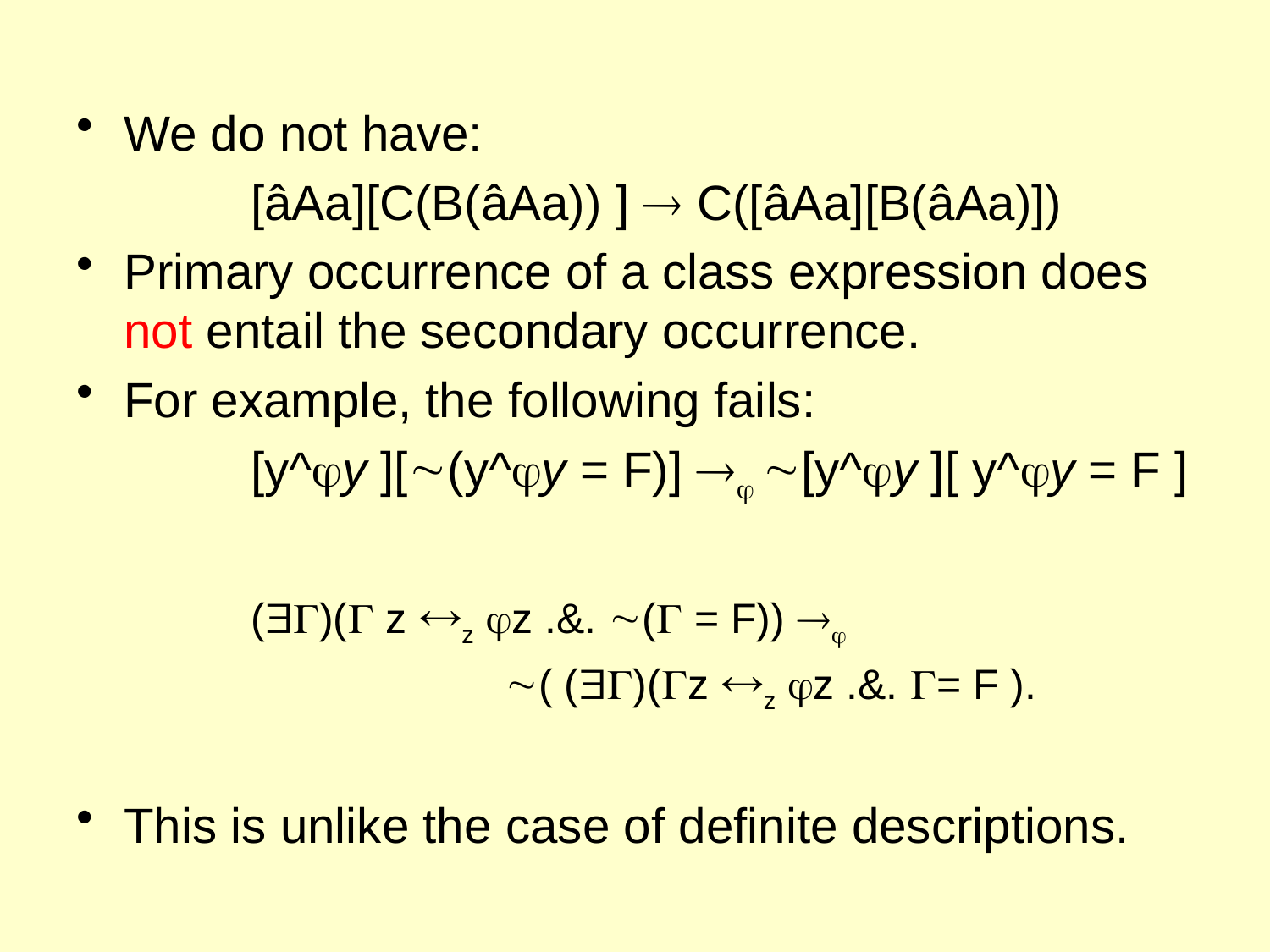

We do not have:
		[âAa][C(B(âAa)) ] → C([âAa][B(âAa)])
Primary occurrence of a class expression does not entail the secondary occurrence.
For example, the following fails:
		[y^ϕy ][∼(y^ϕy = F)] →ϕ ∼[y^ϕy ][ y^ϕy = F ]

		(∃Γ)(Γ z ↔z ϕz .&. ∼(Γ = F)) →ϕ
				∼( (∃Γ)(Γz ↔z ϕz .&. Γ= F ).

This is unlike the case of definite descriptions.